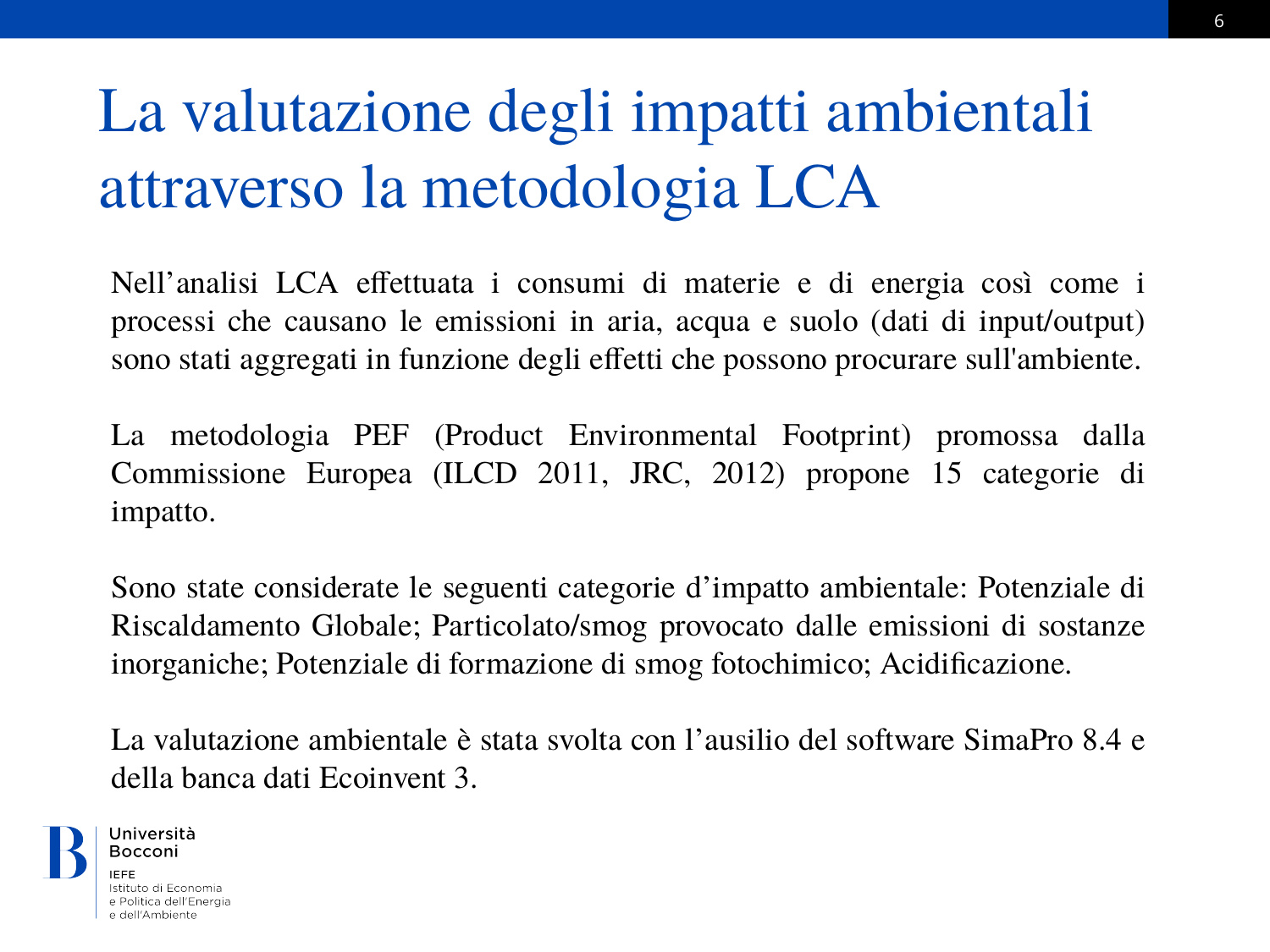

# La valutazione degli impatti ambientali attraverso la metodologia LCA
Nell’analisi LCA effettuata i consumi di materie e di energia così come i processi che causano le emissioni in aria, acqua e suolo (dati di input/output) sono stati aggregati in funzione degli effetti che possono procurare sull'ambiente.

La metodologia PEF (Product Environmental Footprint) promossa dalla Commissione Europea (ILCD 2011, JRC, 2012) propone 15 categorie di impatto.

Sono state considerate le seguenti categorie d’impatto ambientale: Potenziale di Riscaldamento Globale; Particolato/smog provocato dalle emissioni di sostanze inorganiche; Potenziale di formazione di smog fotochimico; Acidificazione.

La valutazione ambientale è stata svolta con l’ausilio del software SimaPro 8.4 e della banca dati Ecoinvent 3.